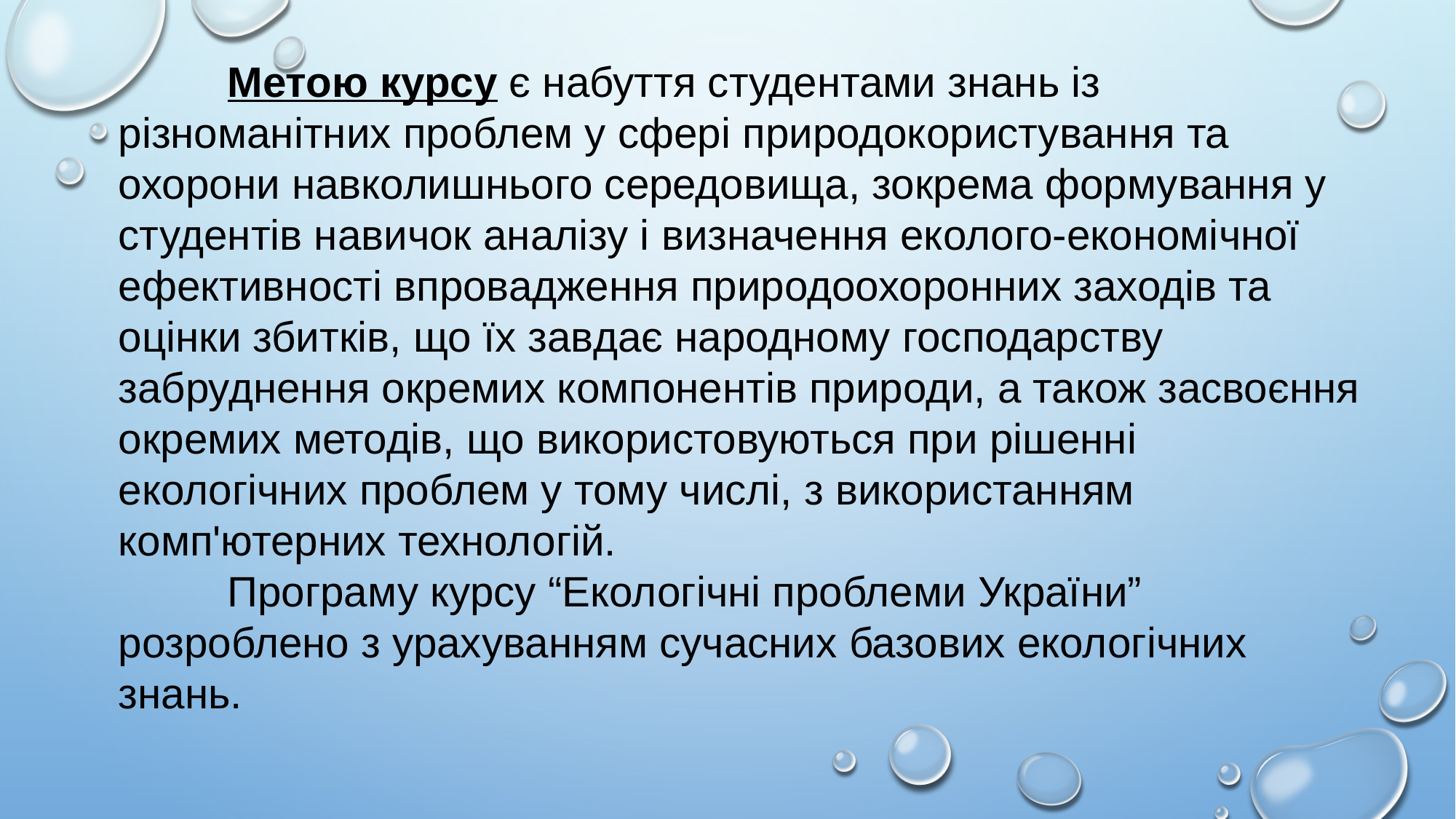

Метою курсу є набуття студентами знань із різноманітних проблем у сфері природокористування та охорони навколишнього середовища, зокрема формування у студентів навичок аналізу і визначення еколого-економічної ефективності впровадження природоохоронних заходів та оцінки збитків, що їх завдає народному господарству забруднення окремих компонентів природи, а також засвоєння окремих методів, що використовуються при рішенні екологічних проблем у тому числі, з використанням комп'ютерних технологій.
	Програму курсу “Екологічні проблеми України” розроблено з урахуванням сучасних базових екологічних знань.